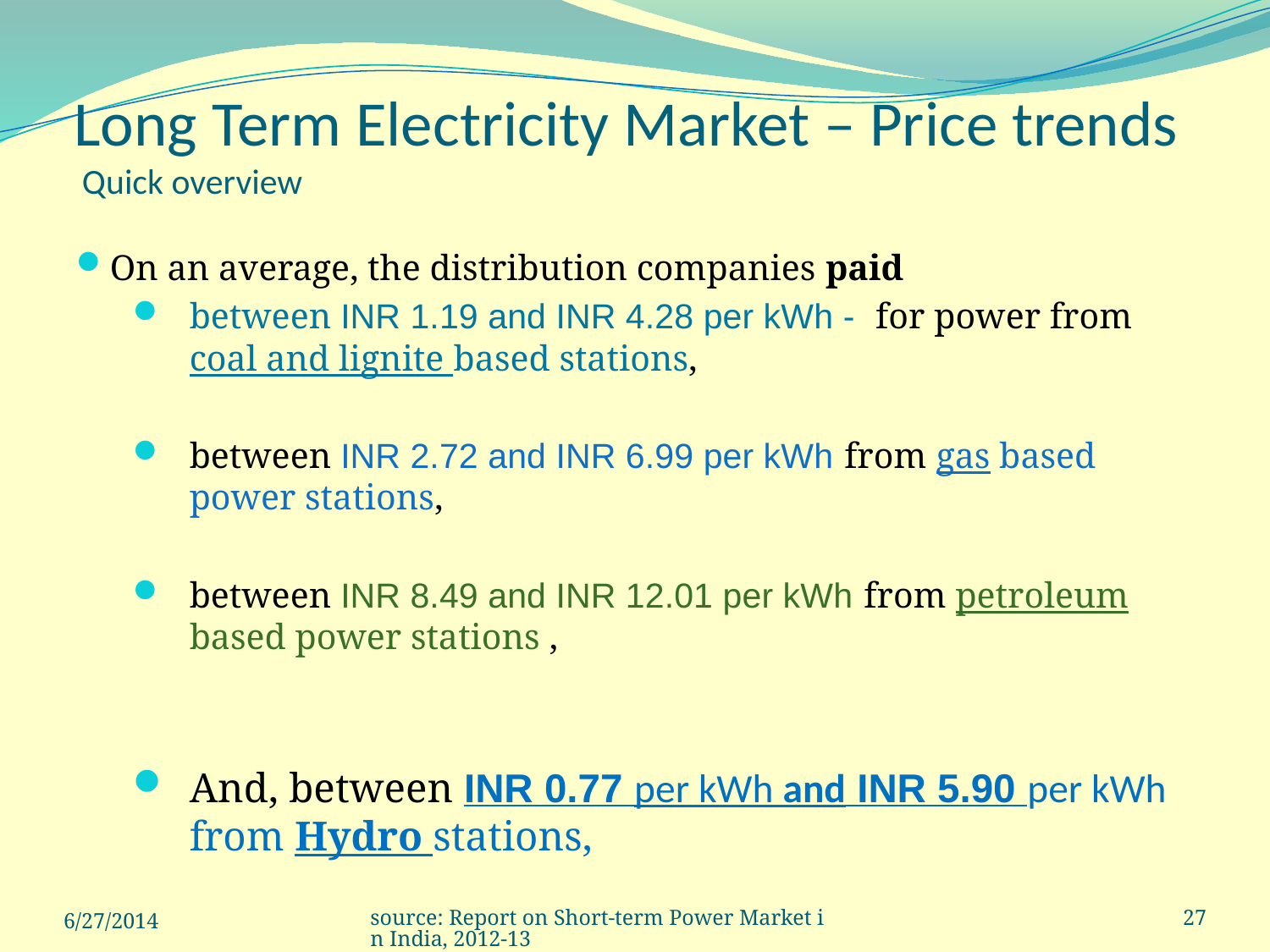

# Long Term Electricity Market – Price trends Quick overview

On an average, the distribution companies paid
between INR 1.19 and INR 4.28 per kWh -  for power from coal and lignite based stations,

between INR 2.72 and INR 6.99 per kWh from gas based power stations,

between INR 8.49 and INR 12.01 per kWh from petroleum based power stations ,

And, between INR 0.77 per kWh and INR 5.90 per kWh from Hydro stations,

6/27/2014
source: Report on Short-term Power Market in India, 2012-13
27